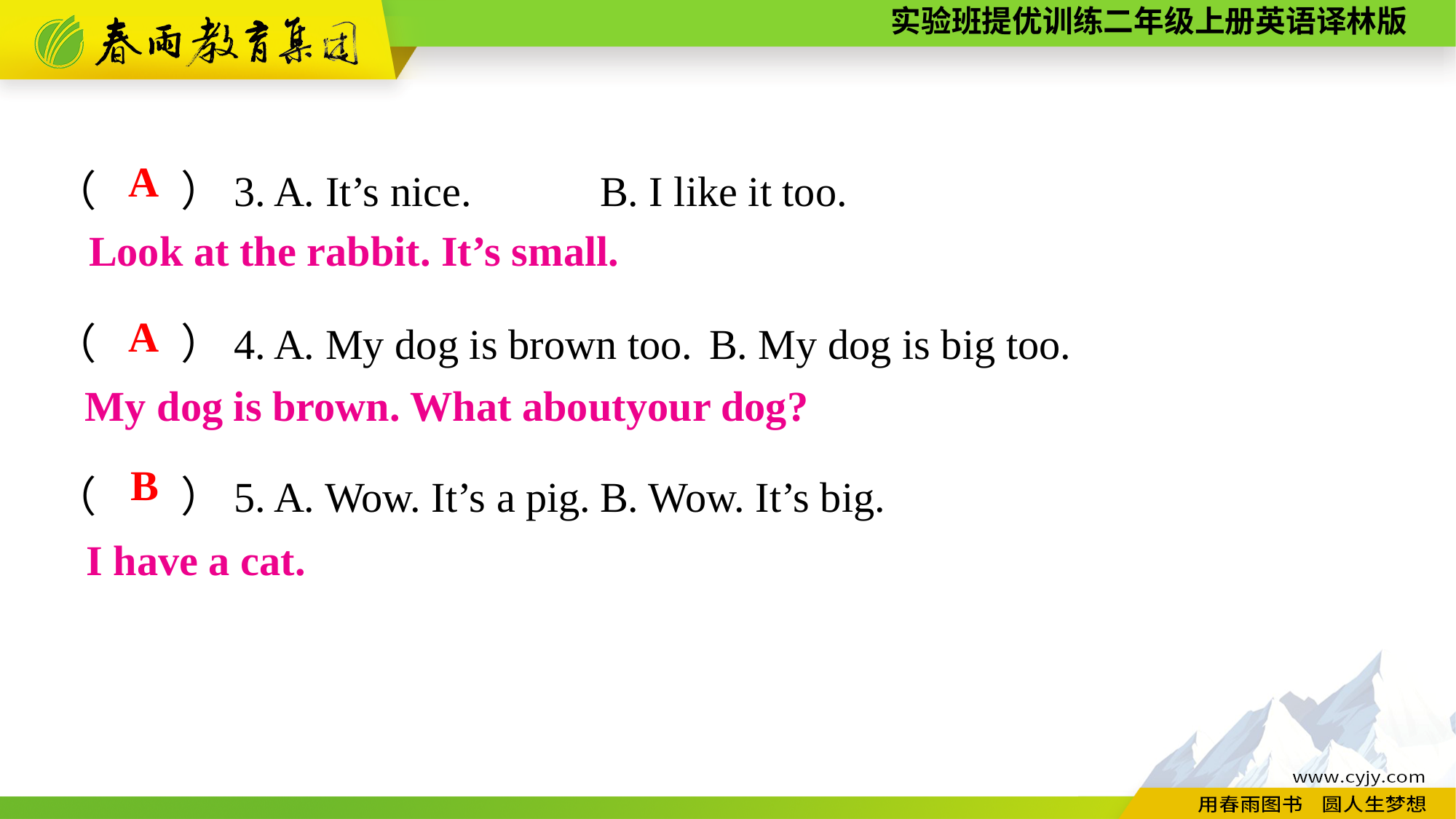

（　　）3. A. It’s nice.		B. I like it too.

（　　）4. A. My dog is brown too.	B. My dog is big too.

（　　）5. A. Wow. It’s a pig.	B. Wow. It’s big.
A
Look at the rabbit. It’s small.
A
My dog is brown. What aboutyour dog?
B
I have a cat.